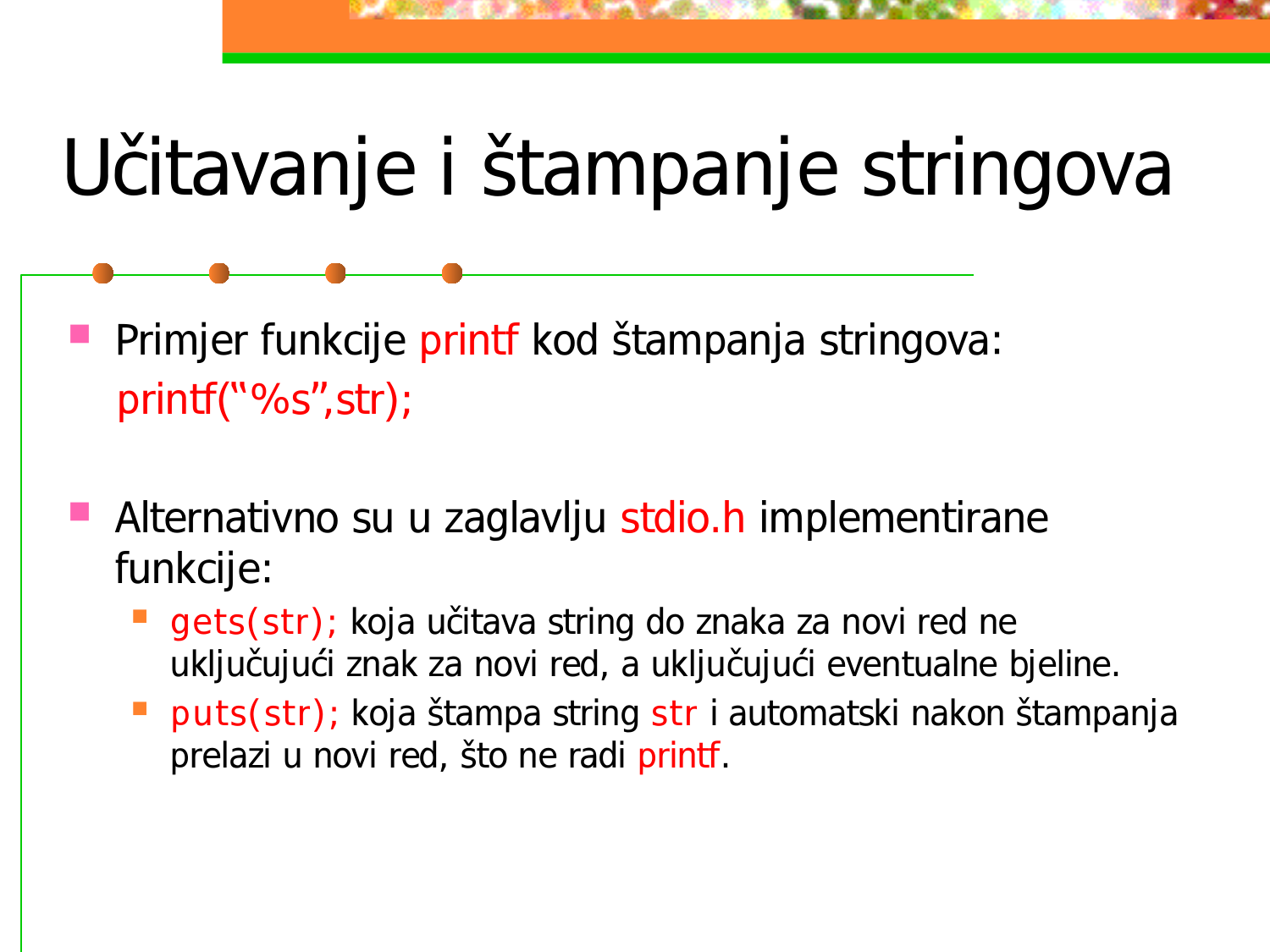

# Učitavanje i štampanje stringova
Primjer funkcije printf kod štampanja stringova:
printf(“%s”,str);

Alternativno su u zaglavlju stdio.h implementirane funkcije:
gets(str); koja učitava string do znaka za novi red ne uključujući znak za novi red, a uključujući eventualne bjeline.
puts(str); koja štampa string str i automatski nakon štampanja prelazi u novi red, što ne radi printf.